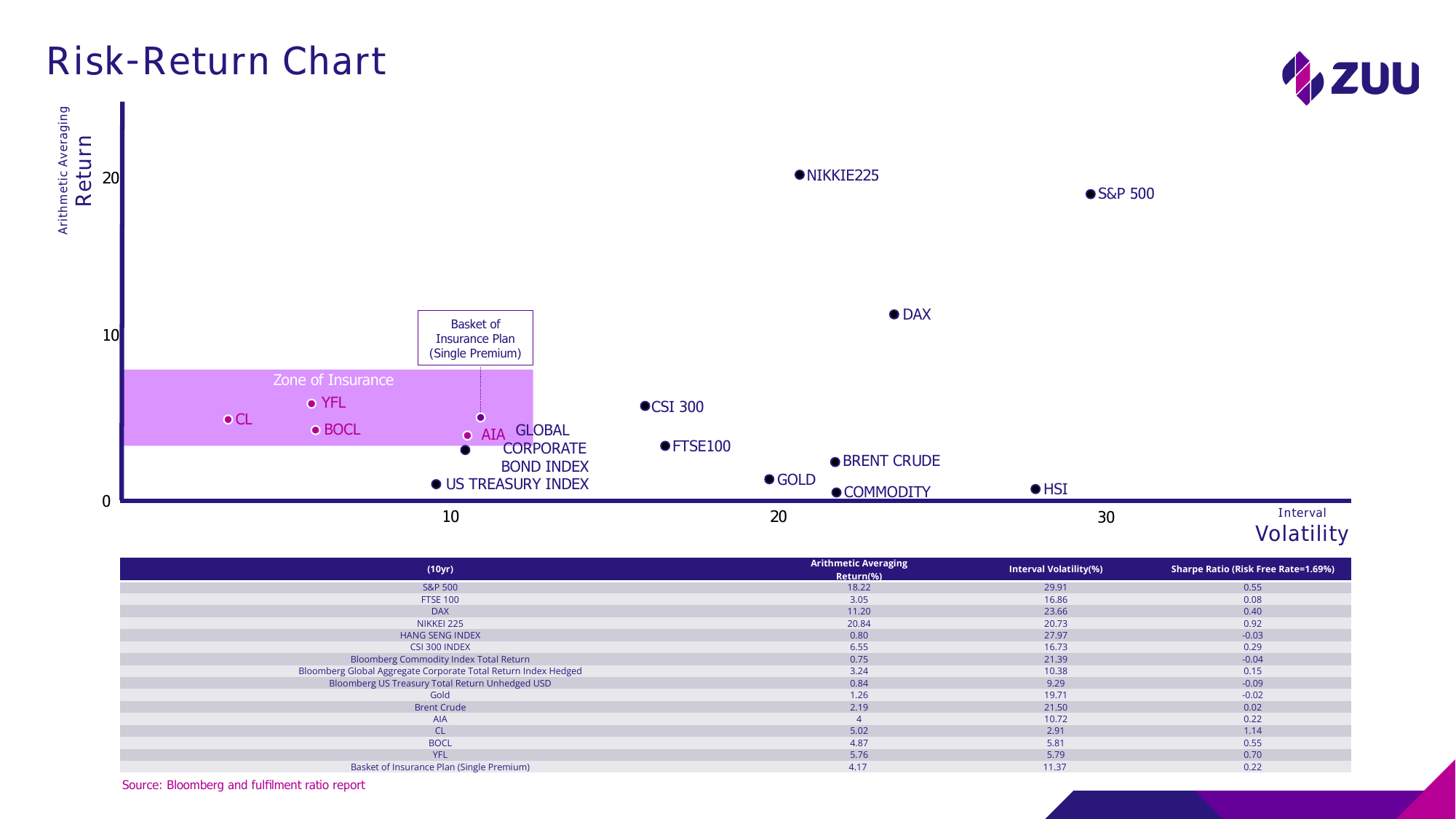

Risk-Return Chart
Arithmetic Averaging
Return
NIKKIE225
20

S&P 500

DAX

Basket of Insurance Plan
(Single Premium)
10
Zone of Insurance

YFL
CSI 300

CL

BOCL
GLOBAL
CORPORATE
BOND INDEX

AIA

FTSE100

BRENT CRUDE

GOLD
US TREASURY INDEX
HSI

COMMODITY

0

Interval
Volatility
10
20
30
| (10yr) | Arithmetic Averaging Return(%) | Interval Volatility(%) | Sharpe Ratio (Risk Free Rate=1.69%) |
| --- | --- | --- | --- |
| S&P 500 | 18.22 | 29.91 | 0.55 |
| FTSE 100 | 3.05 | 16.86 | 0.08 |
| DAX | 11.20 | 23.66 | 0.40 |
| NIKKEI 225 | 20.84 | 20.73 | 0.92 |
| HANG SENG INDEX | 0.80 | 27.97 | -0.03 |
| CSI 300 INDEX | 6.55 | 16.73 | 0.29 |
| Bloomberg Commodity Index Total Return | 0.75 | 21.39 | -0.04 |
| Bloomberg Global Aggregate Corporate Total Return Index Hedged | 3.24 | 10.38 | 0.15 |
| Bloomberg US Treasury Total Return Unhedged USD | 0.84 | 9.29 | -0.09 |
| Gold | 1.26 | 19.71 | -0.02 |
| Brent Crude | 2.19 | 21.50 | 0.02 |
| AIA | 4 | 10.72 | 0.22 |
| CL | 5.02 | 2.91 | 1.14 |
| BOCL | 4.87 | 5.81 | 0.55 |
| YFL | 5.76 | 5.79 | 0.70 |
| Basket of Insurance Plan (Single Premium) | 4.17 | 11.37 | 0.22 |
Source: Bloomberg and fulfilment ratio report